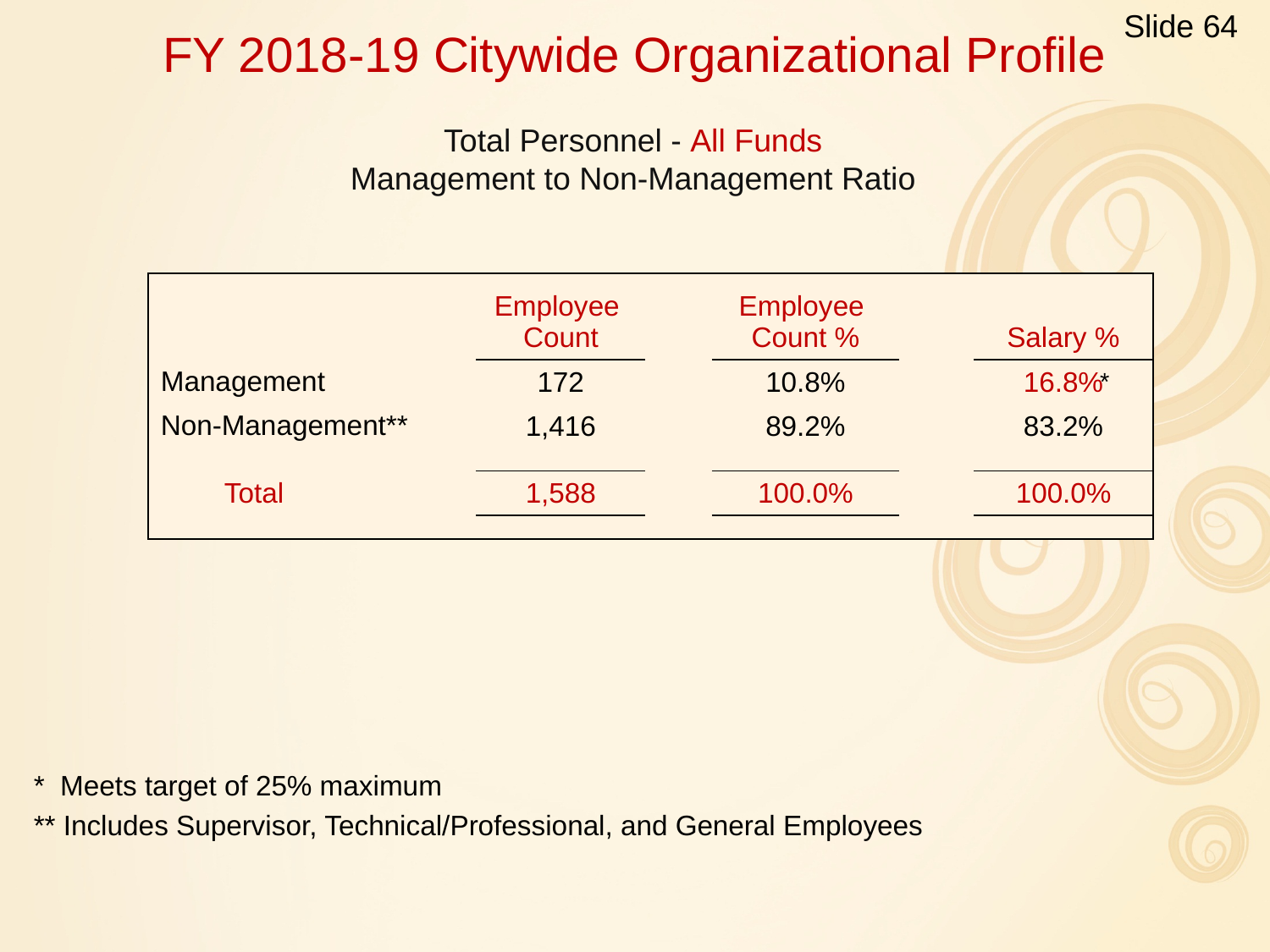

Slide 64
FY 2018-19 Citywide Organizational Profile
# Total Personnel - All Funds Management to Non-Management Ratio
|  | Employee Count |  | Employee Count % |  | Salary % |
| --- | --- | --- | --- | --- | --- |
| Management | 172 |  | 10.8% |  | 16.8% |
| Non-Management\*\* | 1,416 |  | 89.2% |  | 83.2% |
|  |  |  |  |  |  |
| Total | 1,588 |  | 100.0% |  | 100.0% |
|  |  |  |  |  |  |
*
*  Meets target of 25% maximum
** Includes Supervisor, Technical/Professional, and General Employees